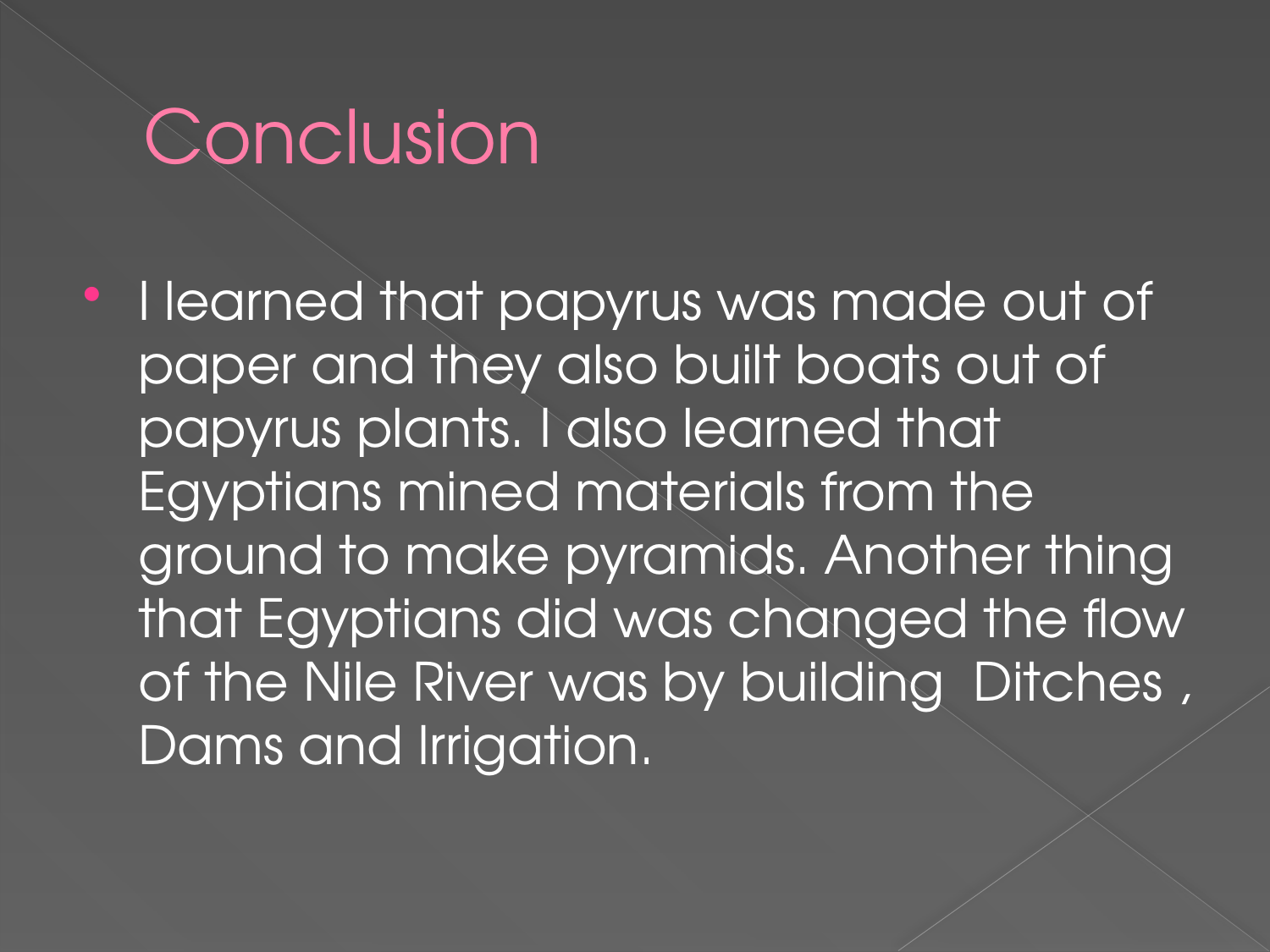

# Conclusion
I learned that papyrus was made out of paper and they also built boats out of papyrus plants. I also learned that Egyptians mined materials from the ground to make pyramids. Another thing that Egyptians did was changed the flow of the Nile River was by building  Ditches , Dams and Irrigation.